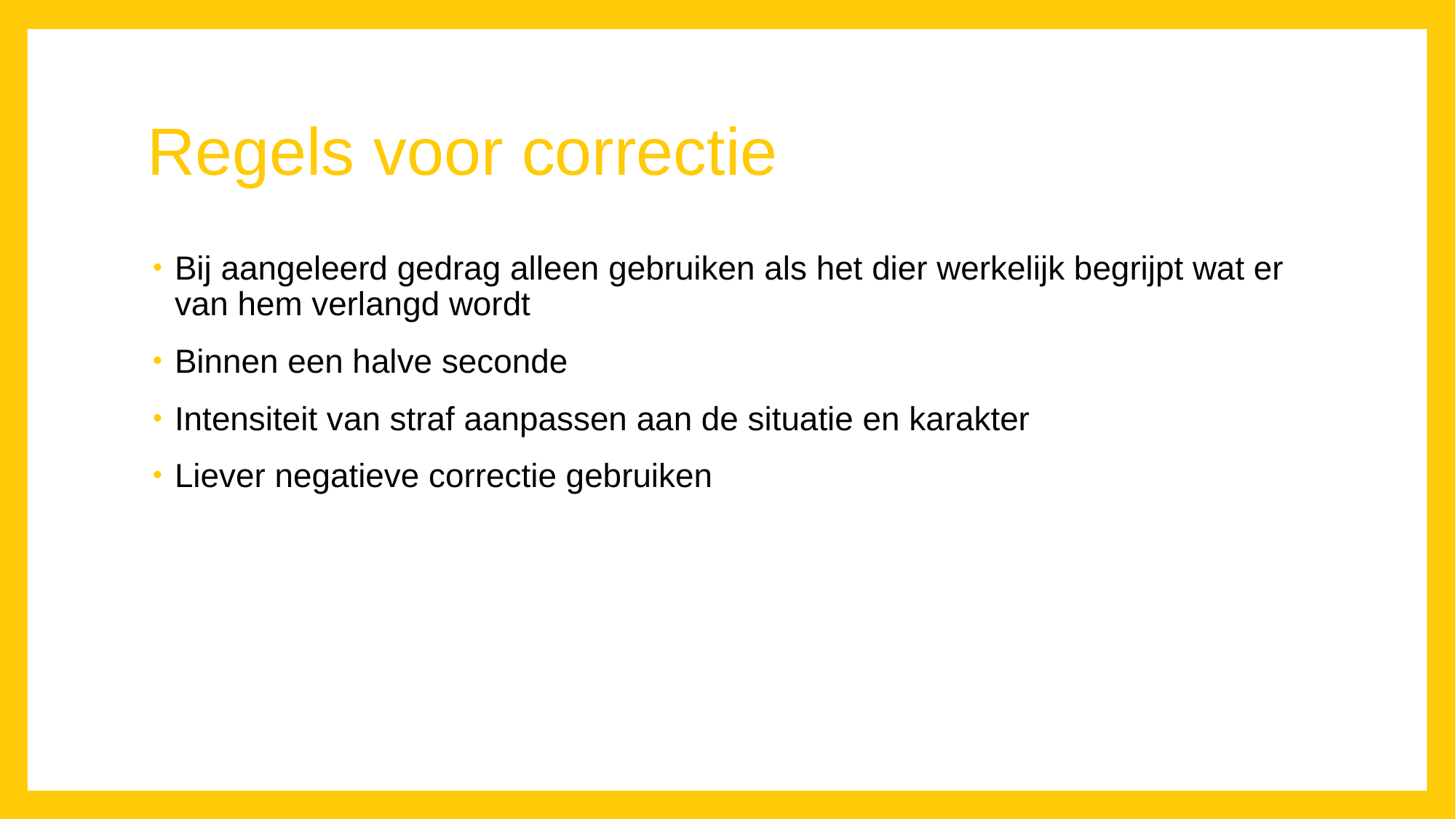

# Regels voor correctie
Bij aangeleerd gedrag alleen gebruiken als het dier werkelijk begrijpt wat er van hem verlangd wordt
Binnen een halve seconde
Intensiteit van straf aanpassen aan de situatie en karakter
Liever negatieve correctie gebruiken